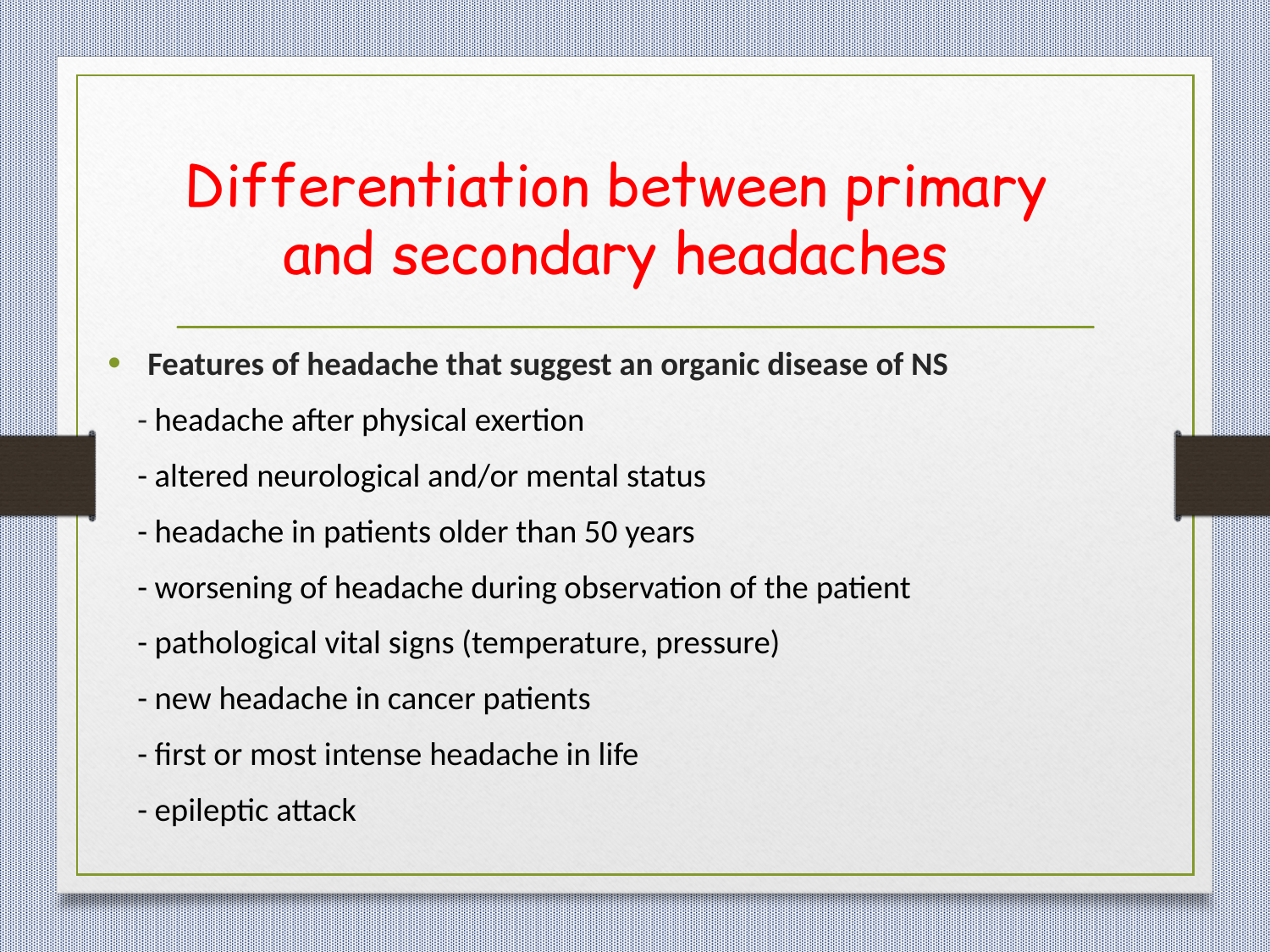

# Differentiation between primary and secondary headaches
Features of headache that suggest an organic disease of NS
    - headache after physical exertion
    - altered neurological and/or mental status
    - headache in patients older than 50 years
    - worsening of headache during observation of the patient
    - pathological vital signs (temperature, pressure)
    - new headache in cancer patients
    - first or most intense headache in life
    - epileptic attack